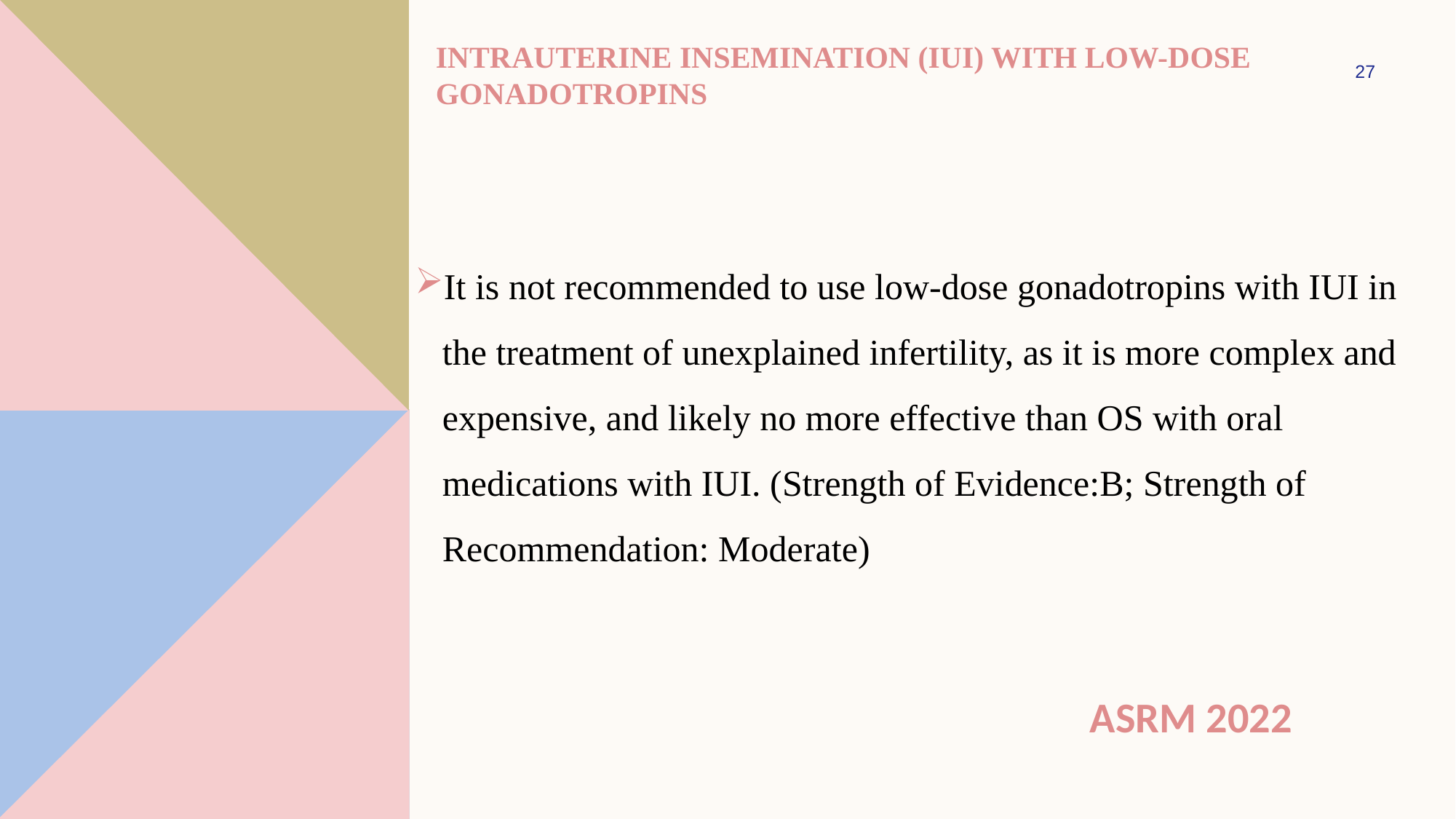

# INTRAUTERINE INSEMINATION (IUI) WITH LOW-DOSE GONADOTROPINS
27
It is not recommended to use low-dose gonadotropins with IUI in the treatment of unexplained infertility, as it is more complex and expensive, and likely no more effective than OS with oral medications with IUI. (Strength of Evidence:B; Strength of Recommendation: Moderate)

                                                                      ASRM 2022